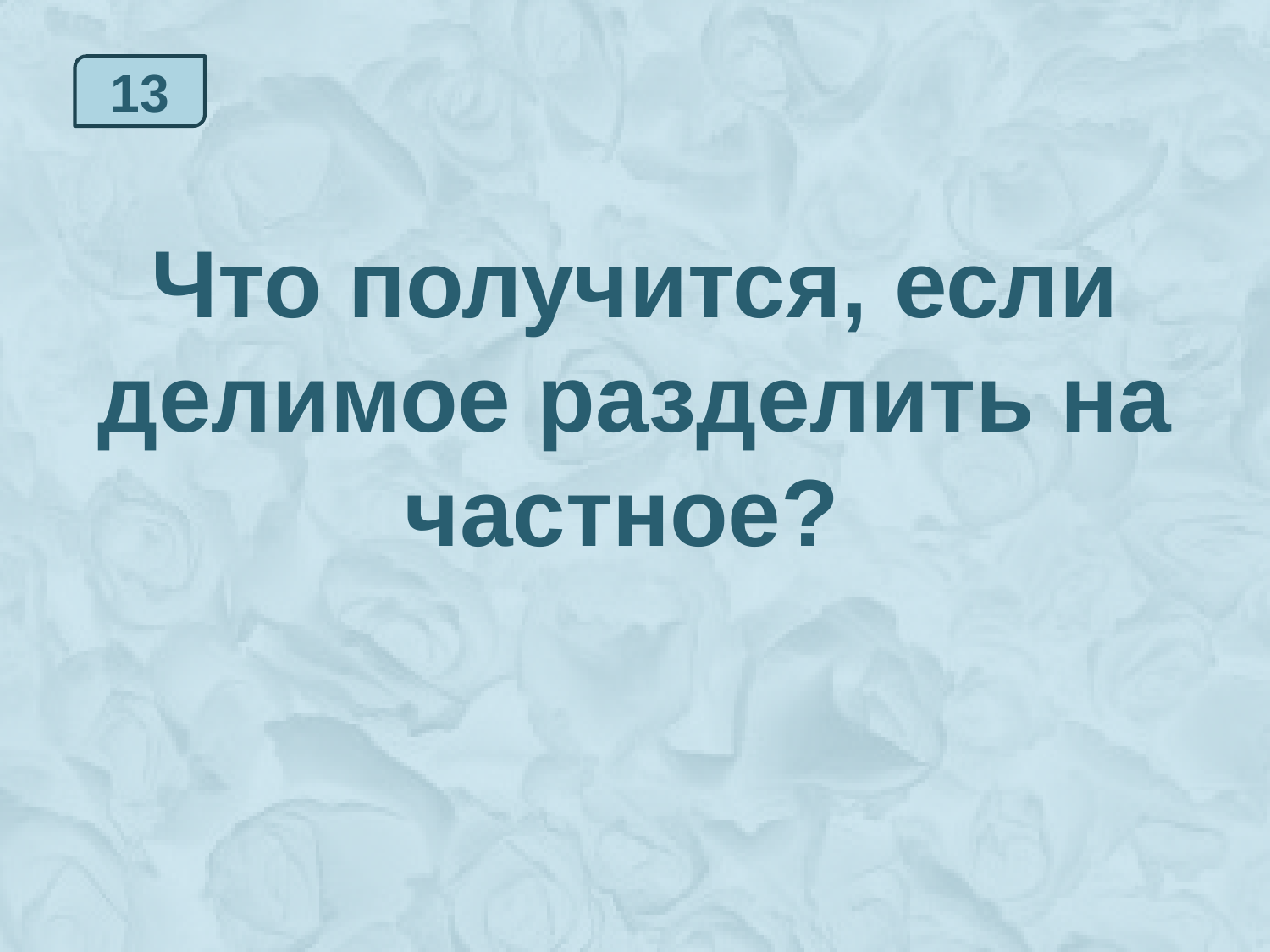

13
Что получится, если делимое разделить на частное?